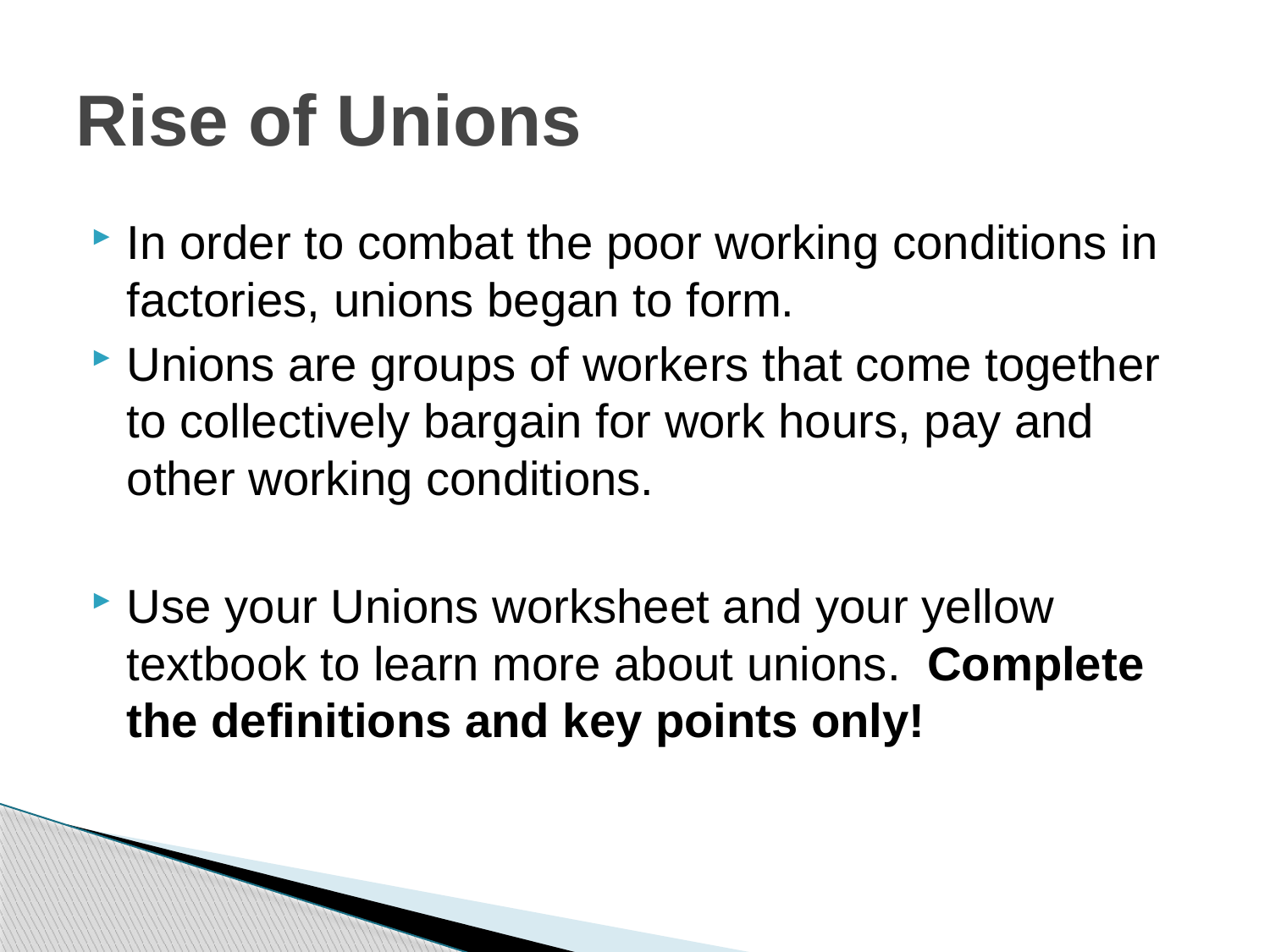

# Rise of Unions
In order to combat the poor working conditions in factories, unions began to form.
Unions are groups of workers that come together to collectively bargain for work hours, pay and other working conditions.

Use your Unions worksheet and your yellow textbook to learn more about unions.  Complete the definitions and key points only!